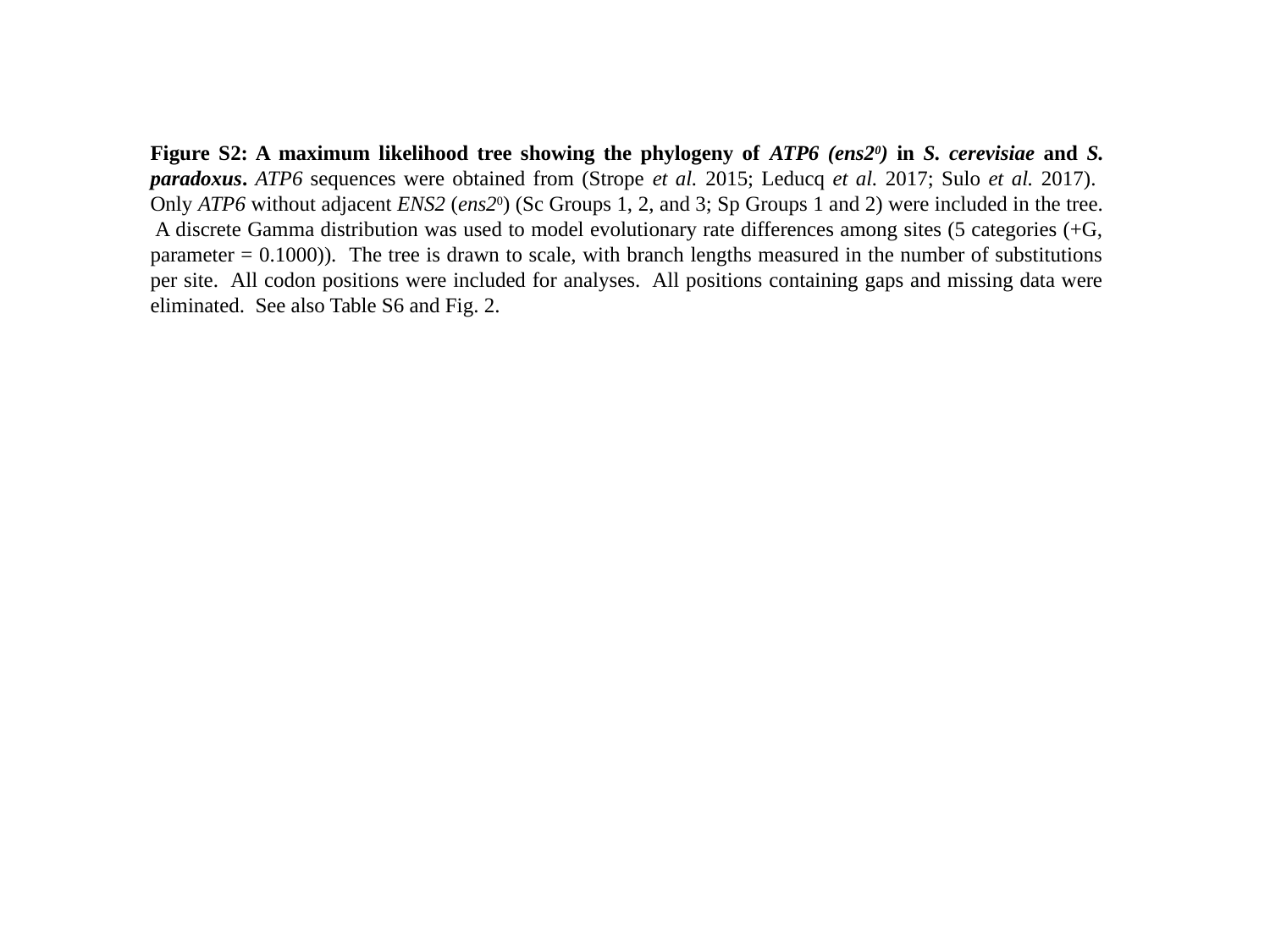

Figure S2: A maximum likelihood tree showing the phylogeny of ATP6 (ens20) in S. cerevisiae and S. paradoxus. ATP6 sequences were obtained from (Strope et al. 2015; Leducq et al. 2017; Sulo et al. 2017).  Only ATP6 without adjacent ENS2 (ens20) (Sc Groups 1, 2, and 3; Sp Groups 1 and 2) were included in the tree.  A discrete Gamma distribution was used to model evolutionary rate differences among sites (5 categories (+G, parameter = 0.1000)).  The tree is drawn to scale, with branch lengths measured in the number of substitutions per site.  All codon positions were included for analyses.  All positions containing gaps and missing data were eliminated.  See also Table S6 and Fig. 2.